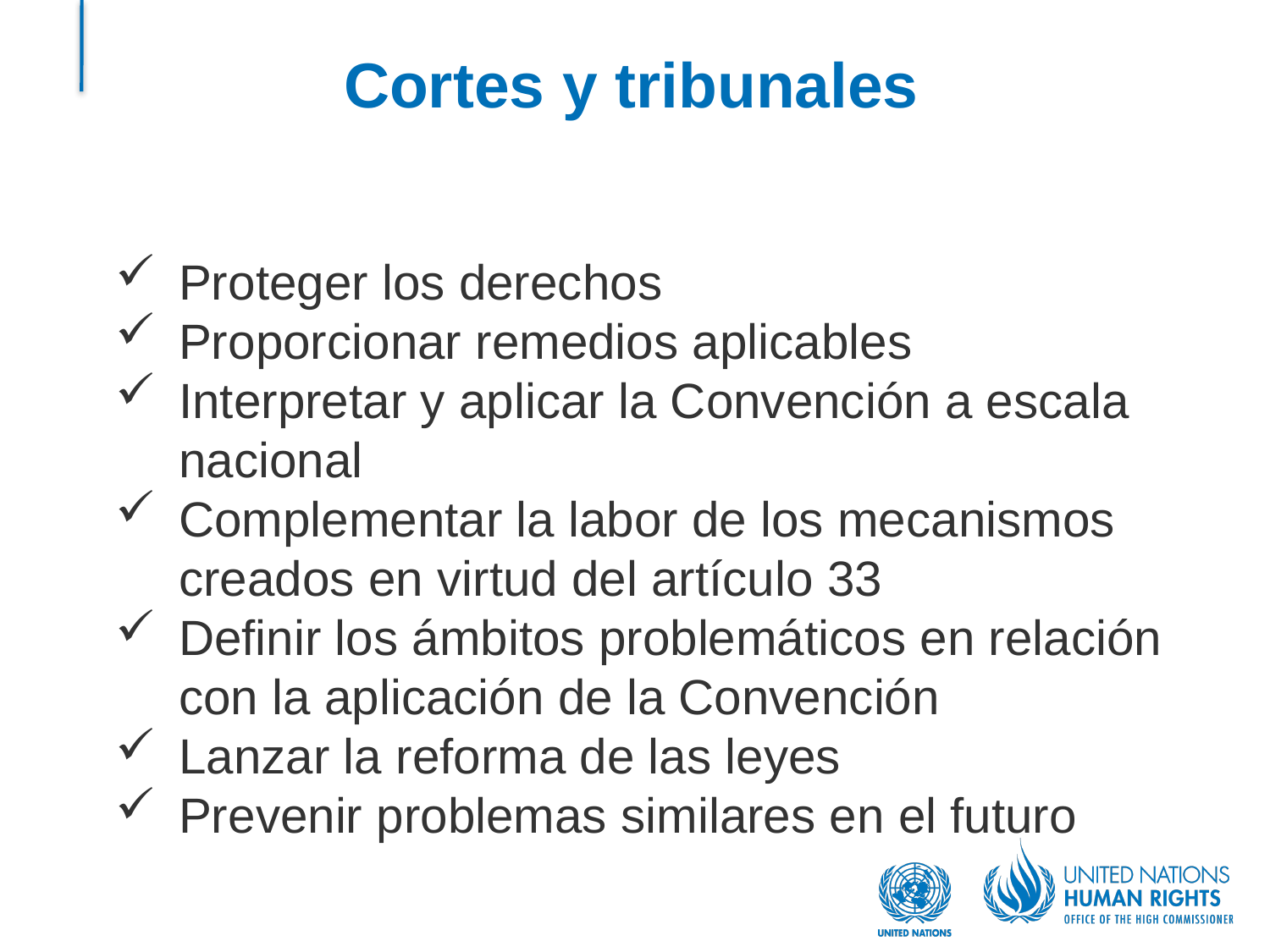

# Cortes y tribunales

Proteger los derechos
Proporcionar remedios aplicables
Interpretar y aplicar la Convención a escala nacional
Complementar la labor de los mecanismos creados en virtud del artículo 33
Definir los ámbitos problemáticos en relación con la aplicación de la Convención
Lanzar la reforma de las leyes
Prevenir problemas similares en el futuro